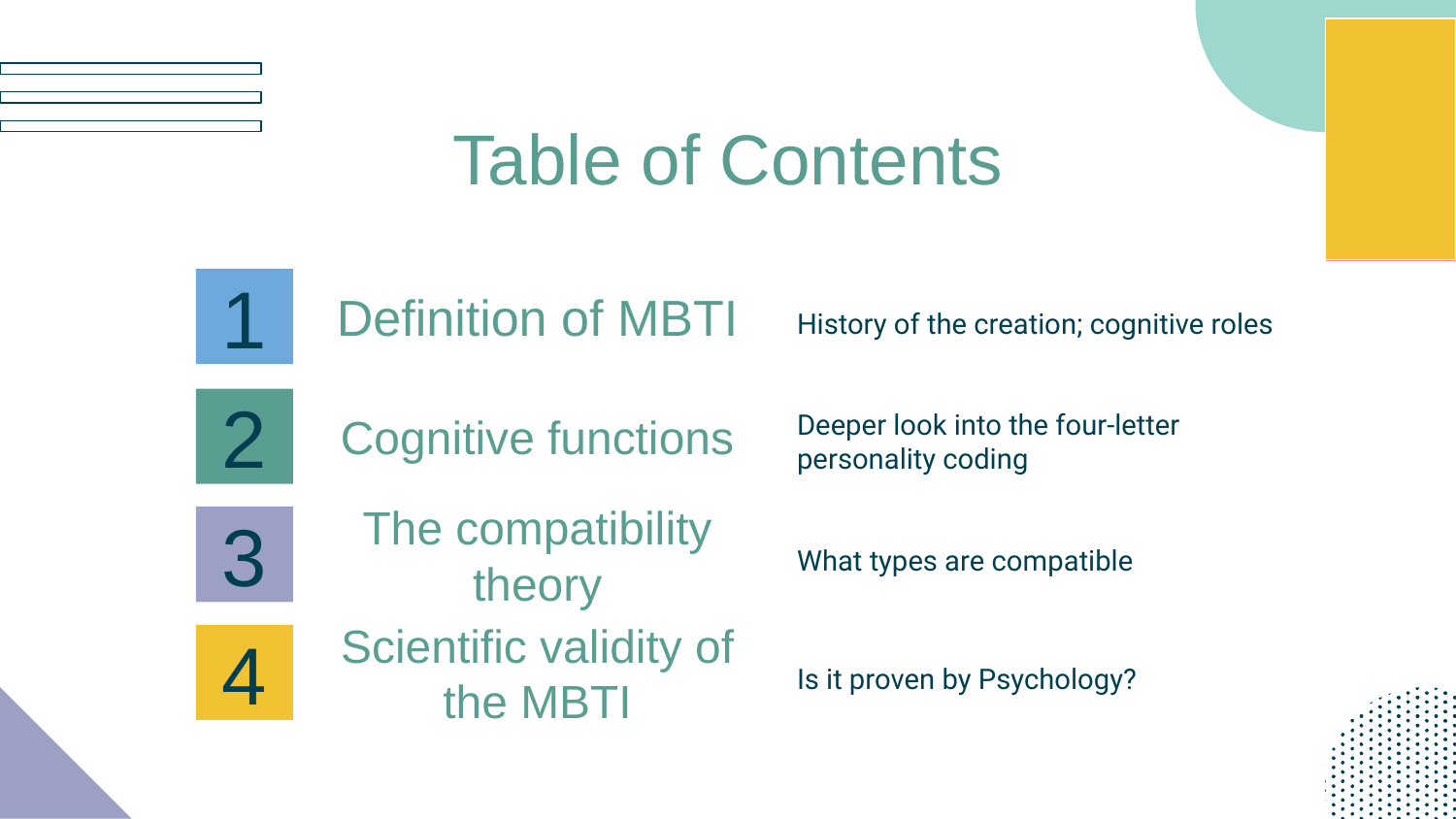

Table of Contents
# 1
History of the creation; cognitive roles
Definition of MBTI
2
Deeper look into the four-letter personality coding
Cognitive functions
3
What types are compatible
The compatibility theory
4
Is it proven by Psychology?
Scientific validity of the MBTI